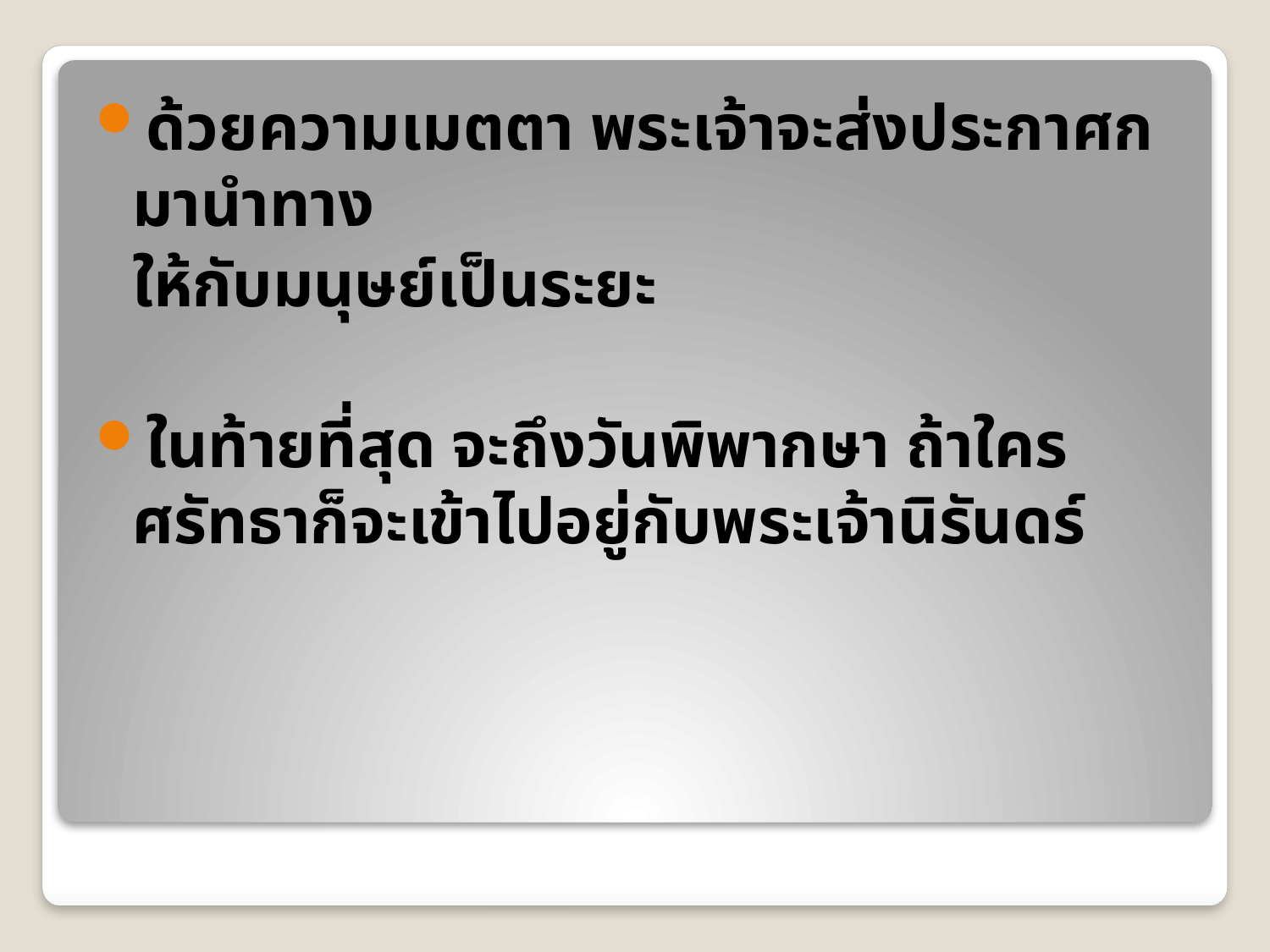

ด้วยความเมตตา พระเจ้าจะส่งประกาศกมานำทาง
	ให้กับมนุษย์เป็นระยะ

ในท้ายที่สุด จะถึงวันพิพากษา ถ้าใครศรัทธาก็จะเข้าไปอยู่กับพระเจ้านิรันดร์
#